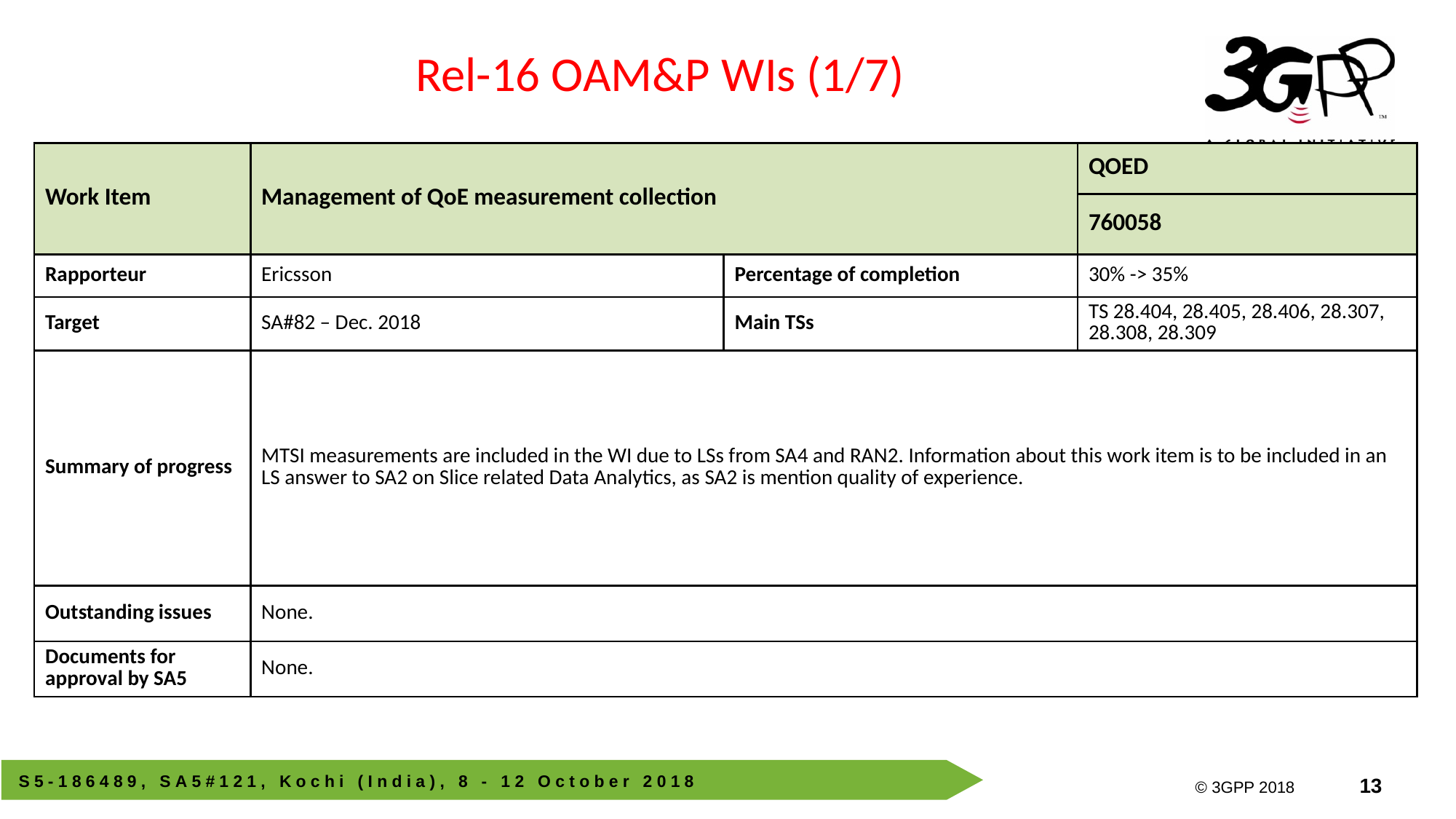

Rel-16 OAM&P WIs (1/7)
| Work Item | Management of QoE measurement collection |  | QOED |
| --- | --- | --- | --- |
|  |  |  | 760058 |
| Rapporteur | Ericsson | Percentage of completion | 30% -> 35% |
| Target | SA#82 – Dec. 2018 | Main TSs | TS 28.404, 28.405, 28.406, 28.307, 28.308, 28.309 |
| Summary of progress | MTSI measurements are included in the WI due to LSs from SA4 and RAN2. Information about this work item is to be included in an LS answer to SA2 on Slice related Data Analytics, as SA2 is mention quality of experience. |  |  |
| Outstanding issues | None. |  |  |
| Documents for approval by SA5 | None. |  |  |